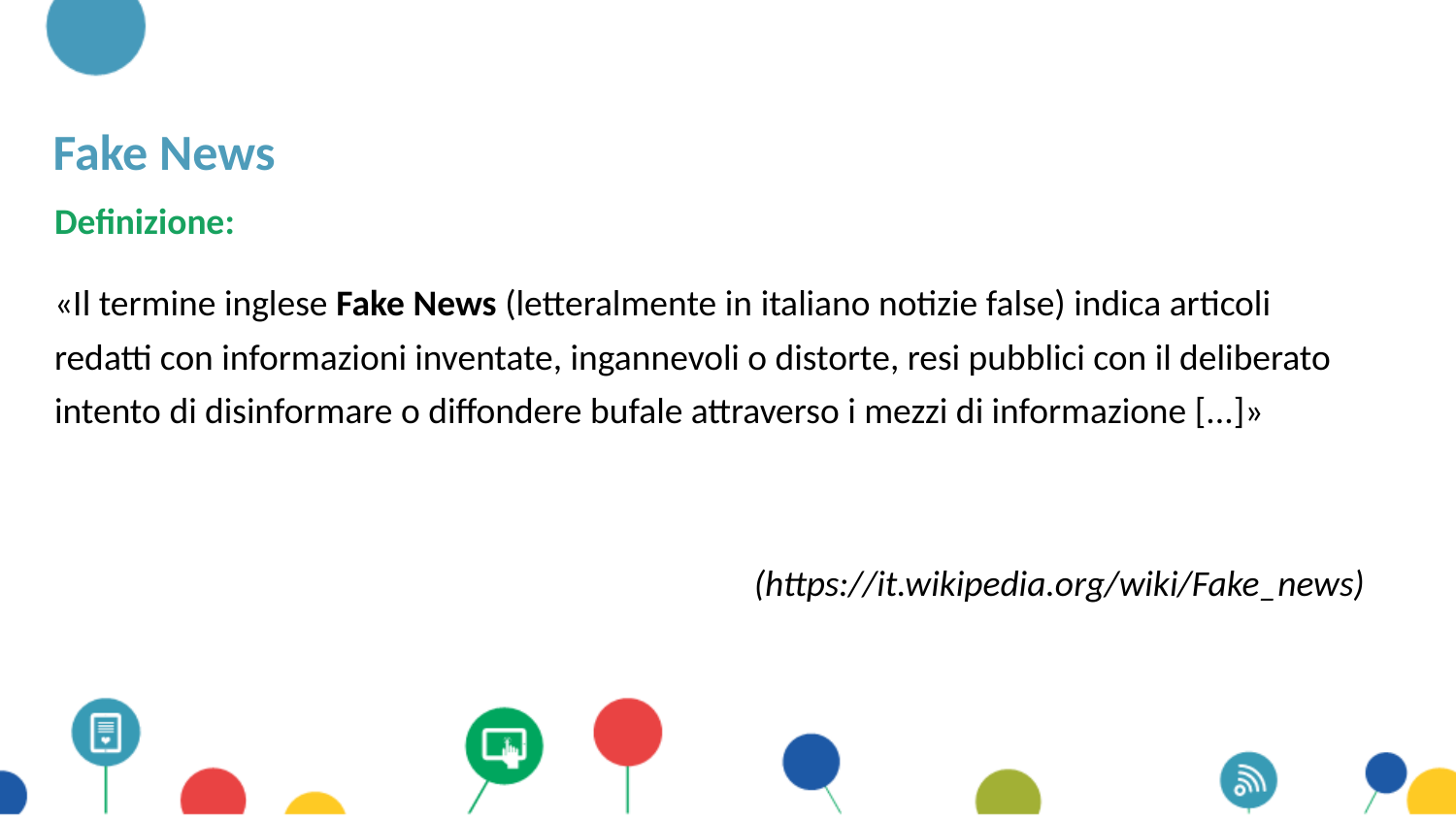

# Fake News
Definizione:
«Il termine inglese Fake News (letteralmente in italiano notizie false) indica articoli redatti con informazioni inventate, ingannevoli o distorte, resi pubblici con il deliberato intento di disinformare o diffondere bufale attraverso i mezzi di informazione [...]»

(https://it.wikipedia.org/wiki/Fake_news)